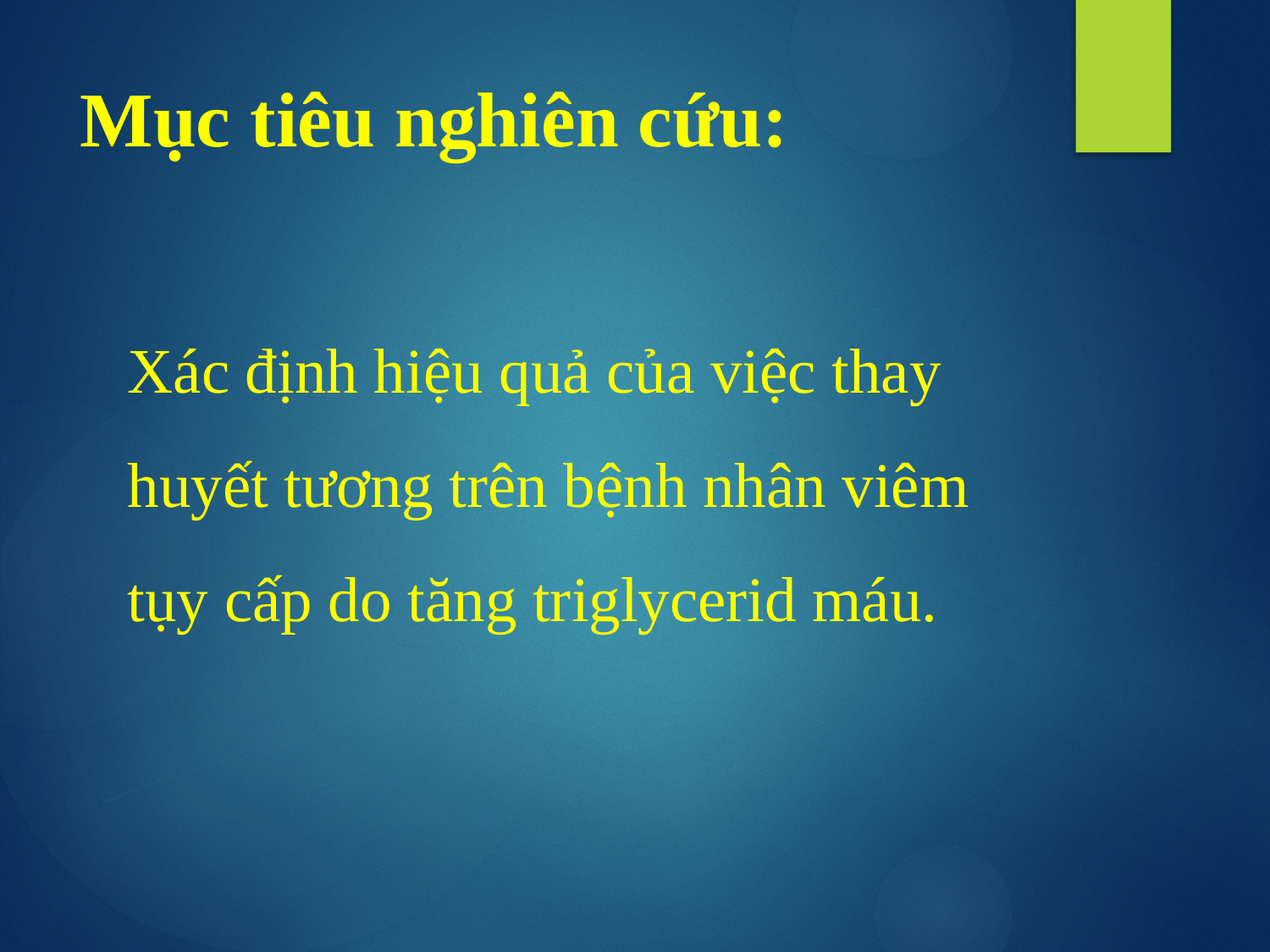

# Mục tiêu nghiên cứu:
Xác định hiệu quả của việc thay huyết tương trên bệnh nhân viêm tụy cấp do tăng triglycerid máu.